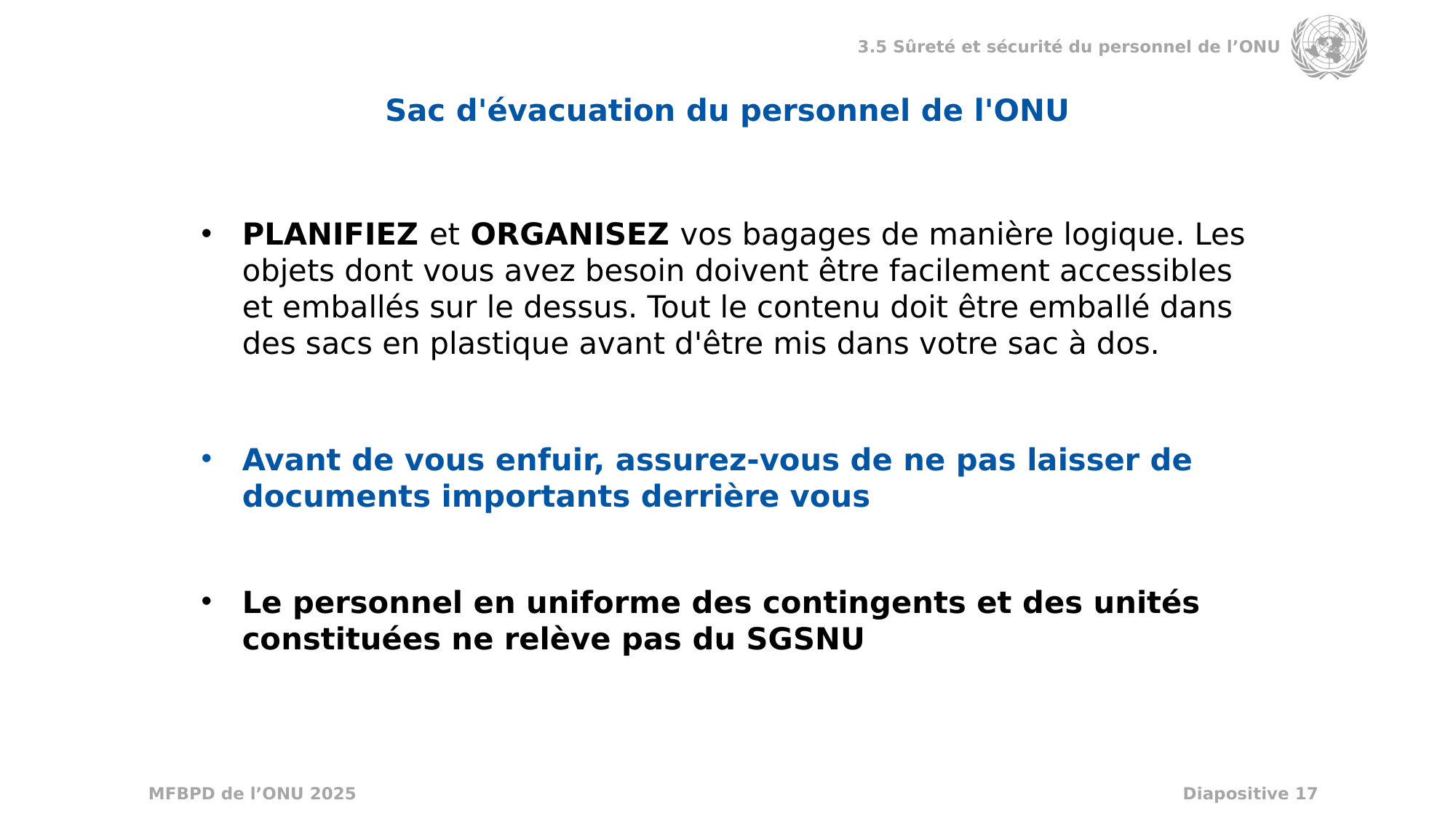

Sac d'évacuation du personnel de l'ONU
PLANIFIEZ et ORGANISEZ vos bagages de manière logique. Les objets dont vous avez besoin doivent être facilement accessibles et emballés sur le dessus. Tout le contenu doit être emballé dans des sacs en plastique avant d'être mis dans votre sac à dos.
Avant de vous enfuir, assurez-vous de ne pas laisser de documents importants derrière vous
Le personnel en uniforme des contingents et des unités constituées ne relève pas du SGSNU